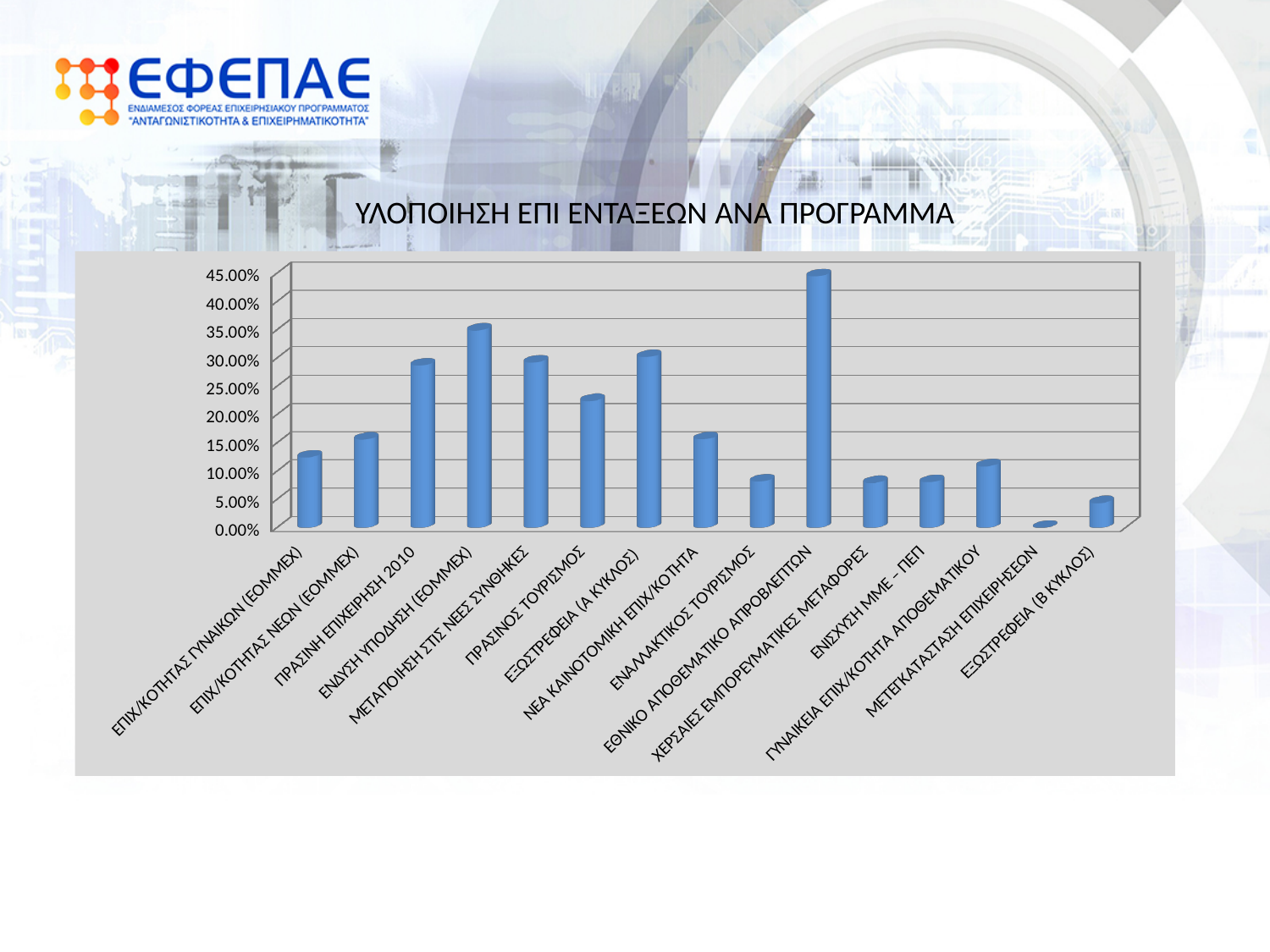

ΥΛΟΠΟΙΗΣΗ ΕΠΙ ΕΝΤΑΞΕΩΝ ΑΝΑ ΠΡΟΓΡΑΜΜΑ

[unsupported chart]